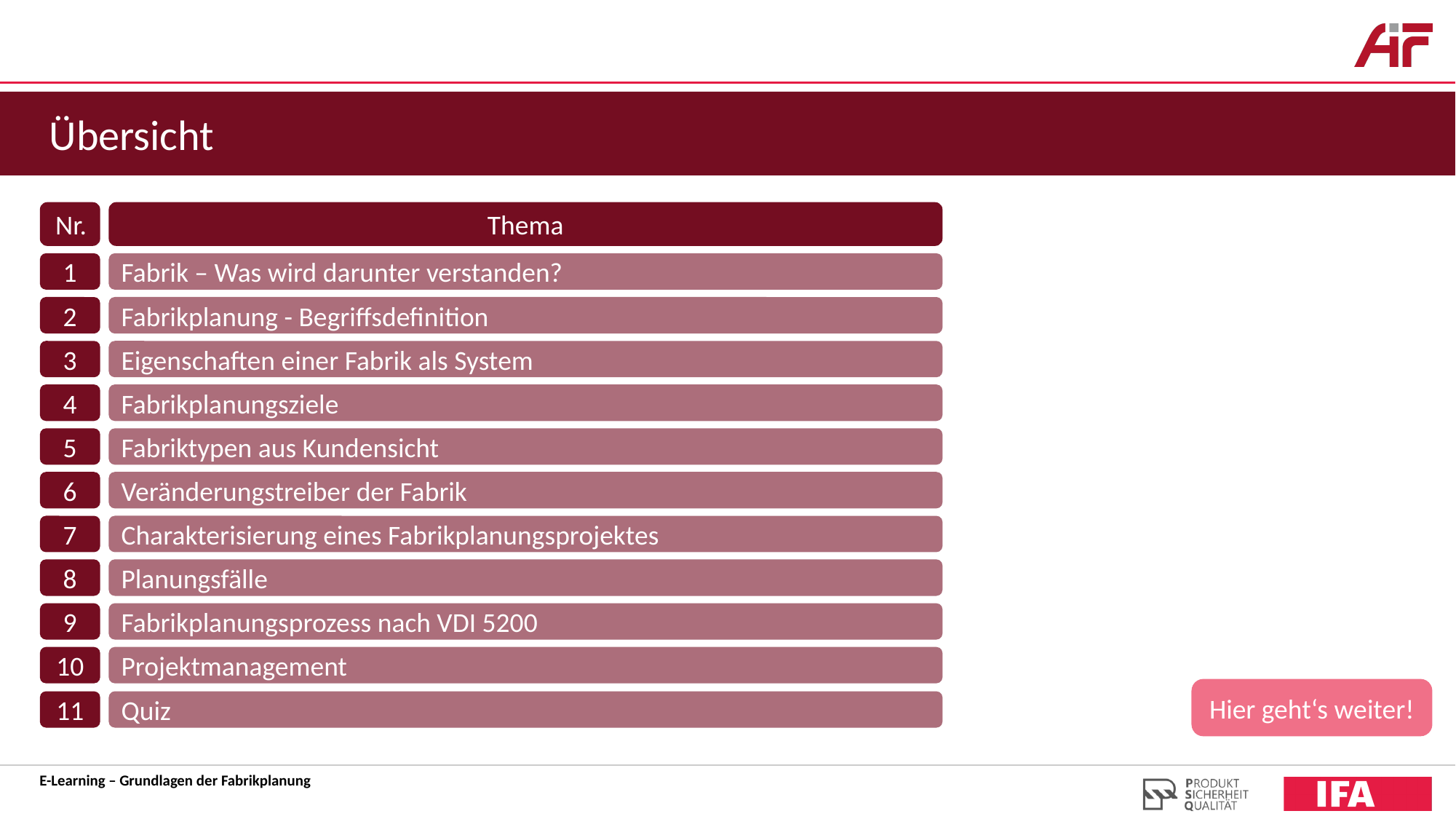

Übersicht
Nr.
Thema
1
Fabrik – Was wird darunter verstanden?
2
Fabrikplanung - Begriffsdefinition
3
Eigenschaften einer Fabrik als System
4
Fabrikplanungsziele
5
Fabriktypen aus Kundensicht
6
Veränderungstreiber der Fabrik
7
Charakterisierung eines Fabrikplanungsprojektes
8
Planungsfälle
9
Fabrikplanungsprozess nach VDI 5200
10
Projektmanagement
11
Quiz
Hier geht‘s weiter!